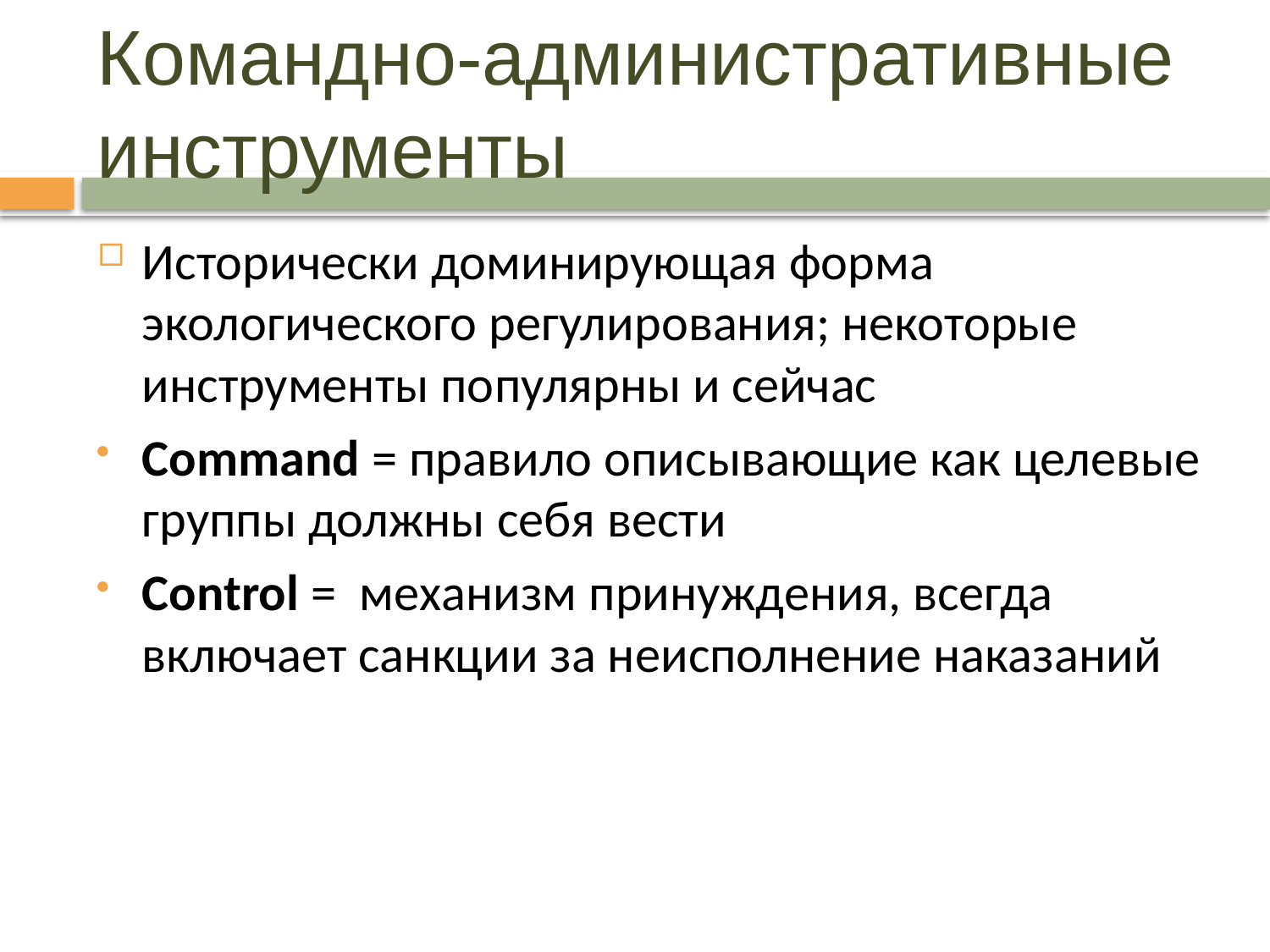

# Командно-административные инструменты
Исторически доминирующая форма экологического регулирования; некоторые инструменты популярны и сейчас
Command = правило описывающие как целевые группы должны себя вести
Control =  механизм принуждения, всегда включает санкции за неисполнение наказаний